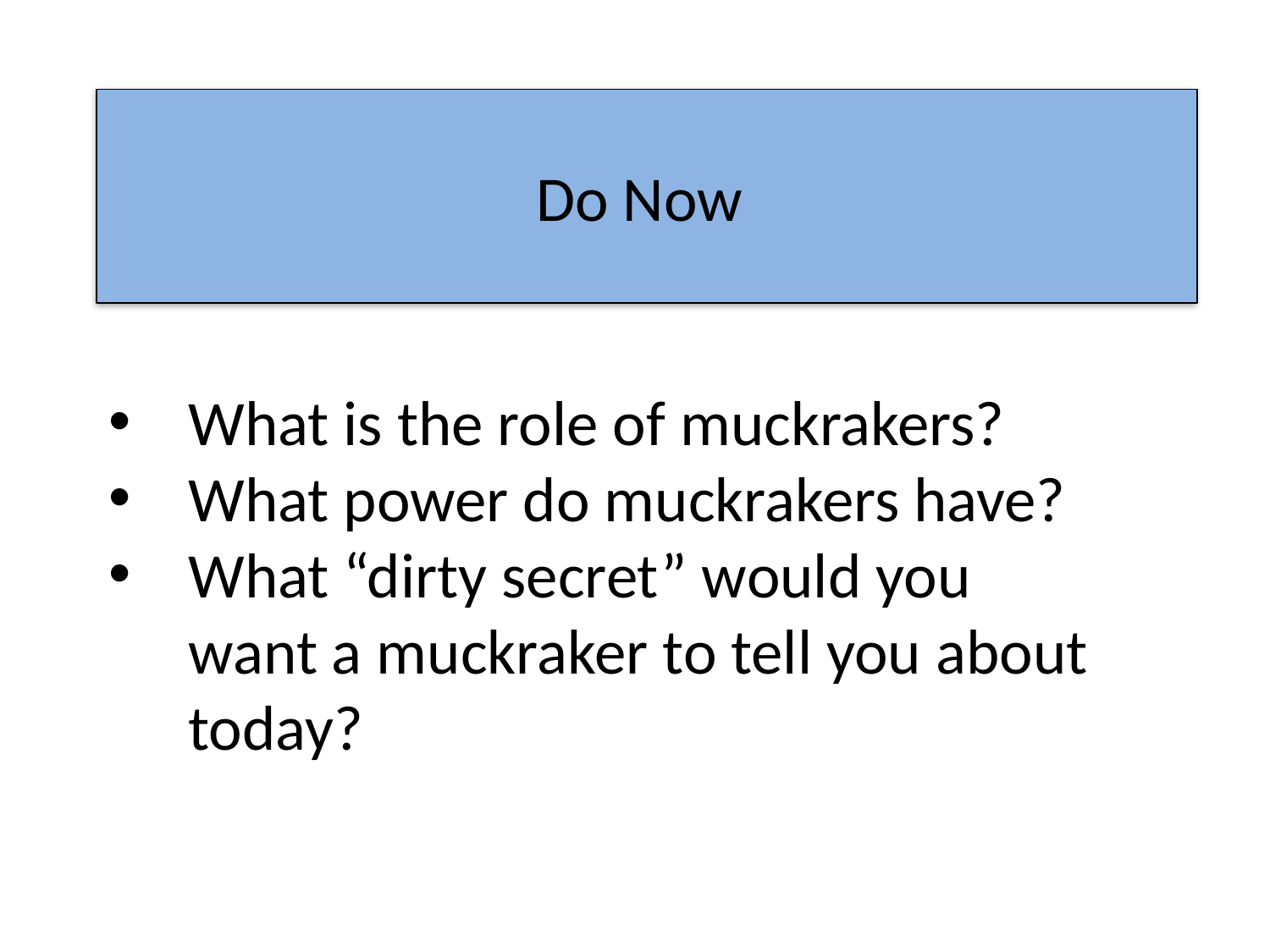

Do Now
What is the role of muckrakers?
What power do muckrakers have?
What “dirty secret” would you want a muckraker to tell you about today?